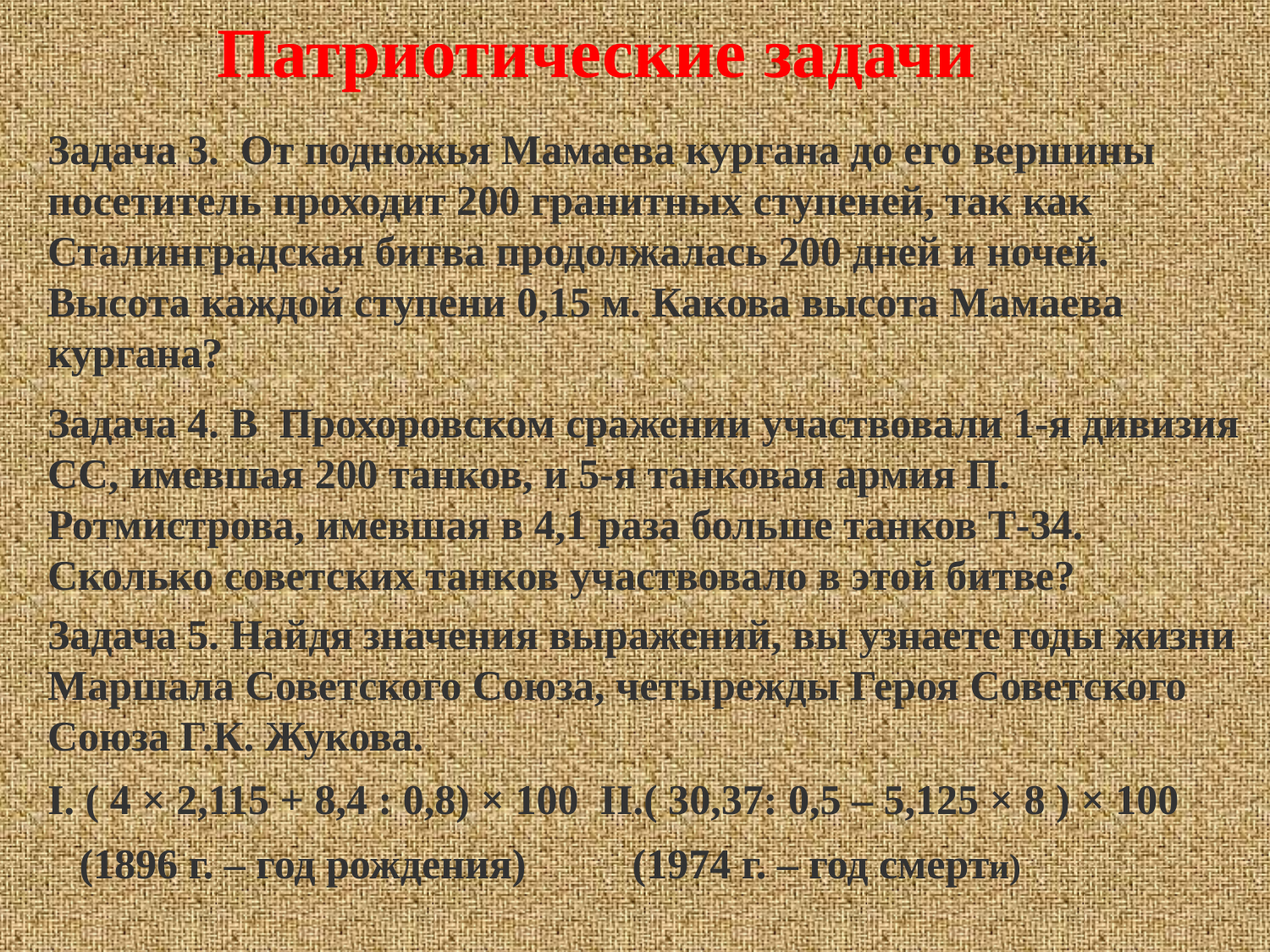

Патриотические задачи
Задача 3.  От подножья Мамаева кургана до его вершины посетитель проходит 200 гранитных ступеней, так как Сталинградская битва продолжалась 200 дней и ночей.  Высота каждой ступени 0,15 м. Какова высота Мамаева кургана?
Задача 4. В  Прохоровском сражении участвовали 1-я дивизия СС, имевшая 200 танков, и 5-я танковая армия П. Ротмистрова, имевшая в 4,1 раза больше танков Т-34. Сколько советских танков участвовало в этой битве?
Задача 5. Найдя значения выражений, вы узнаете годы жизни Маршала Советского Союза, четырежды Героя Советского Союза Г.К. Жукова.
I. ( 4 × 2,115 + 8,4 : 0,8) × 100  II.( 30,37: 0,5 – 5,125 × 8 ) × 100
   (1896 г. – год рождения)          (1974 г. – год смерти)